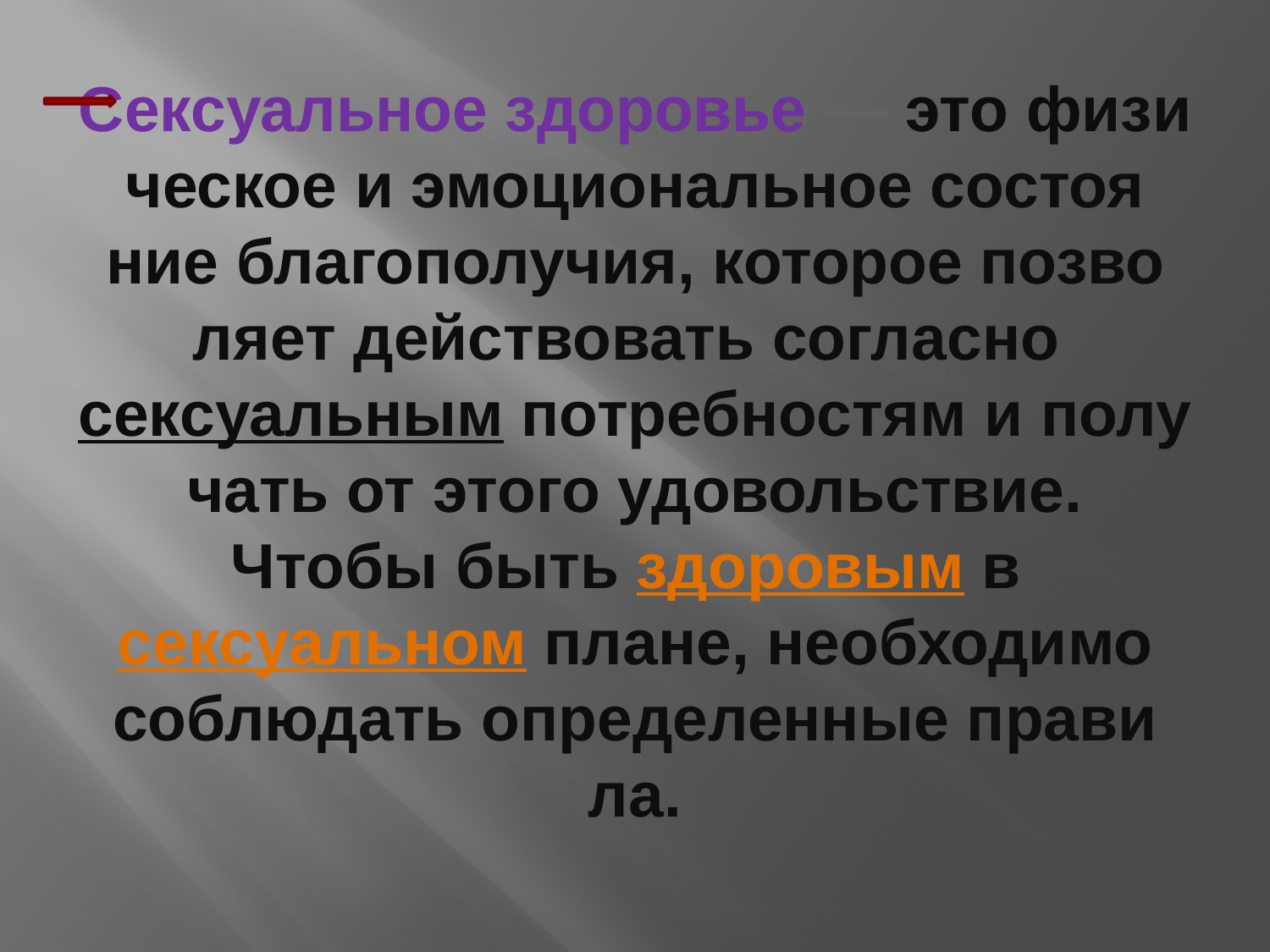

# Сек­су­аль­ное здо­ро­вье — это фи­зи­че­ское и эмоци­о­наль­ное со­сто­я­ние благопо­лу­чия, ко­то­рое поз­во­ля­ет действо­вать соглас­но сек­су­аль­ным по­треб­но­стям и по­лу­чать от этого удовольствие. Что­бы быть здо­ро­вым в сек­су­аль­ном плане, не­об­хо­димо со­блю­дать опре­де­лен­ные пра­ви­ла.